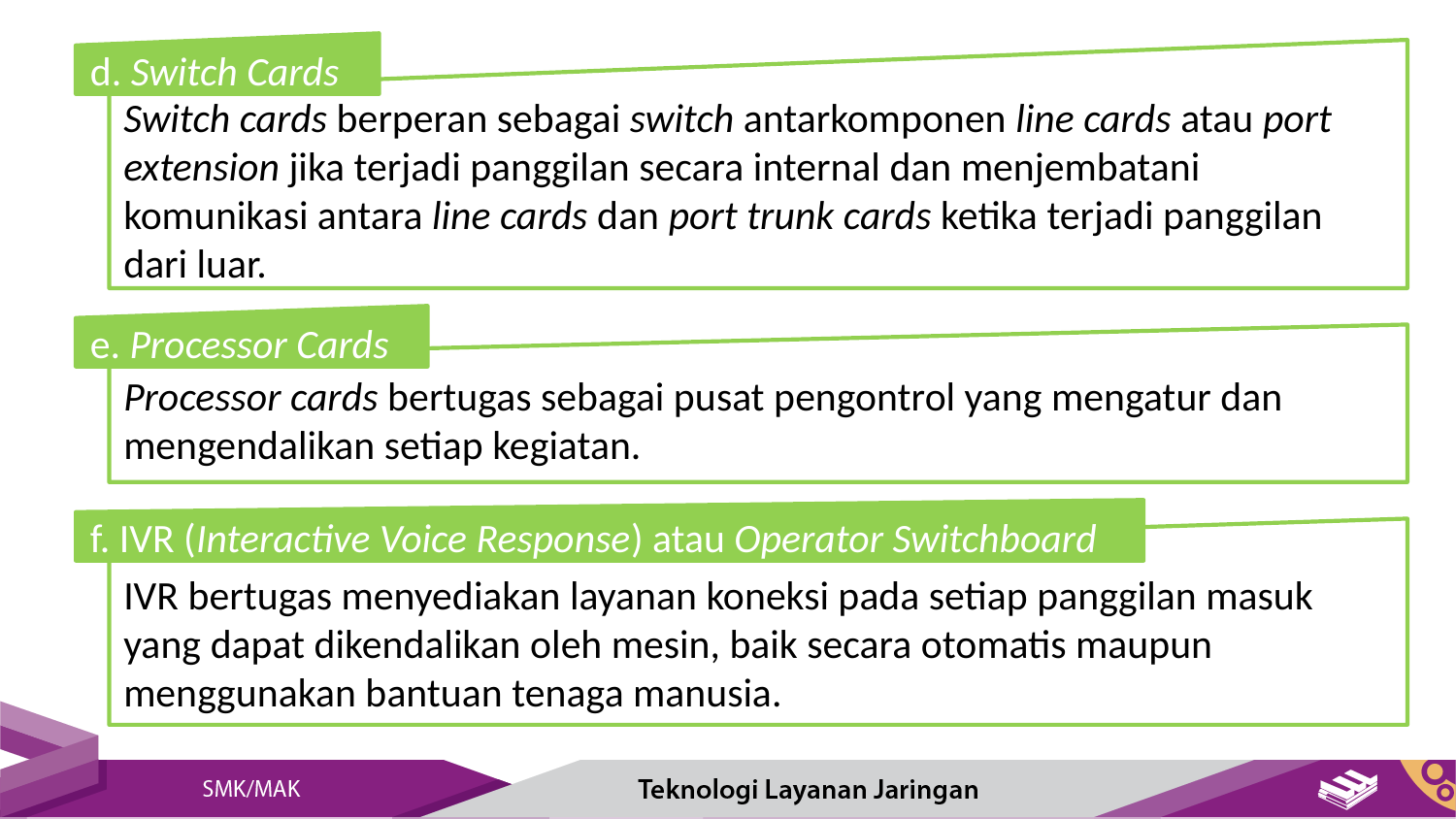

d. Switch Cards
Switch cards berperan sebagai switch antarkomponen line cards atau port extension jika terjadi panggilan secara internal dan menjembatani komunikasi antara line cards dan port trunk cards ketika terjadi panggilan dari luar.
e. Processor Cards
Processor cards bertugas sebagai pusat pengontrol yang mengatur dan mengendalikan setiap kegiatan.
f. IVR (Interactive Voice Response) atau Operator Switchboard
IVR bertugas menyediakan layanan koneksi pada setiap panggilan masuk yang dapat dikendalikan oleh mesin, baik secara otomatis maupun menggunakan bantuan tenaga manusia.